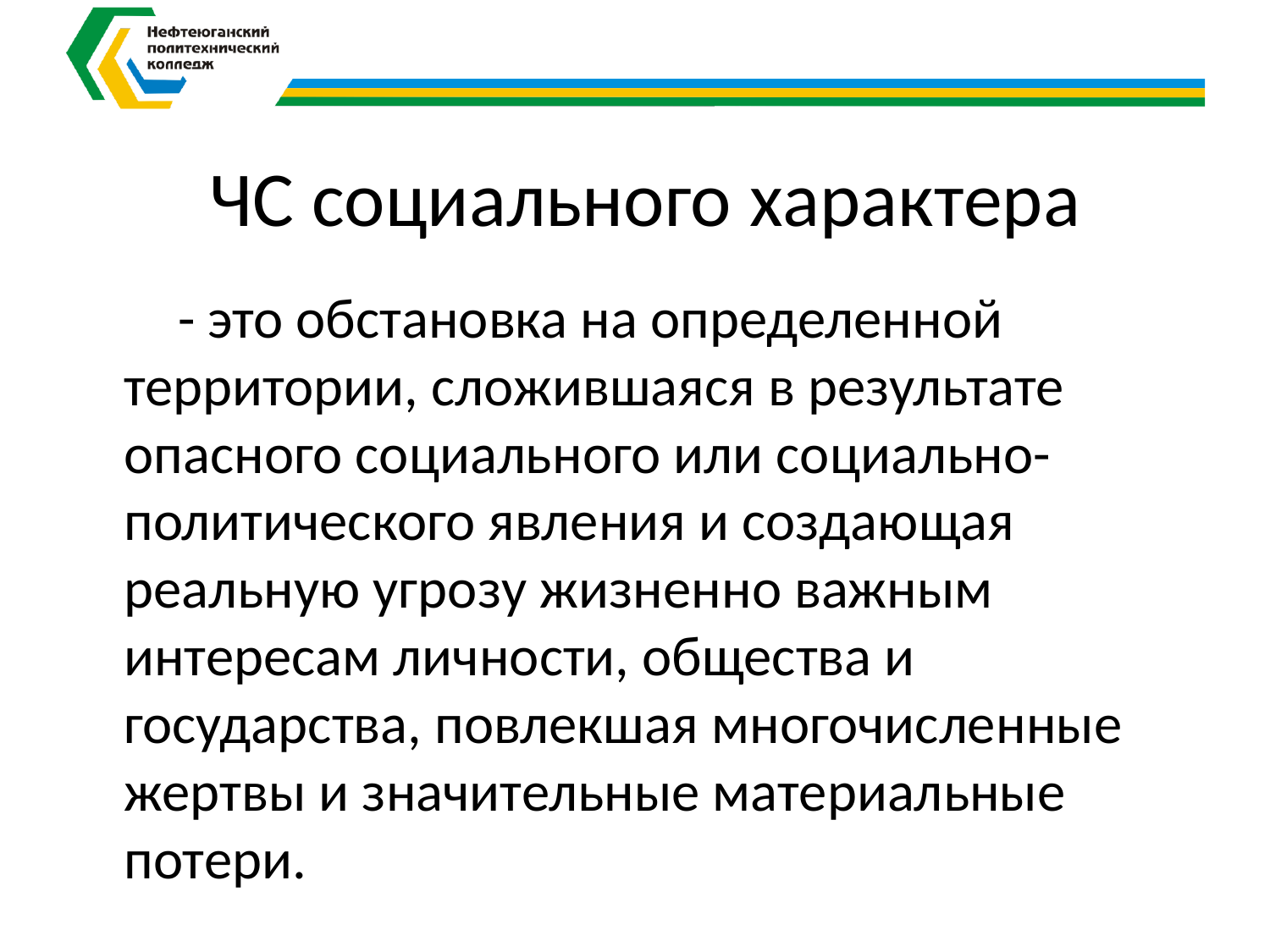

# ЧС социального характера
        - это обстановка на определенной территории, сложившаяся в результате опасного социального или социально-политического явления и создающая реальную угрозу жизненно важным интересам личности, общества и государства, повлекшая многочисленные жертвы и значительные материальные потери.